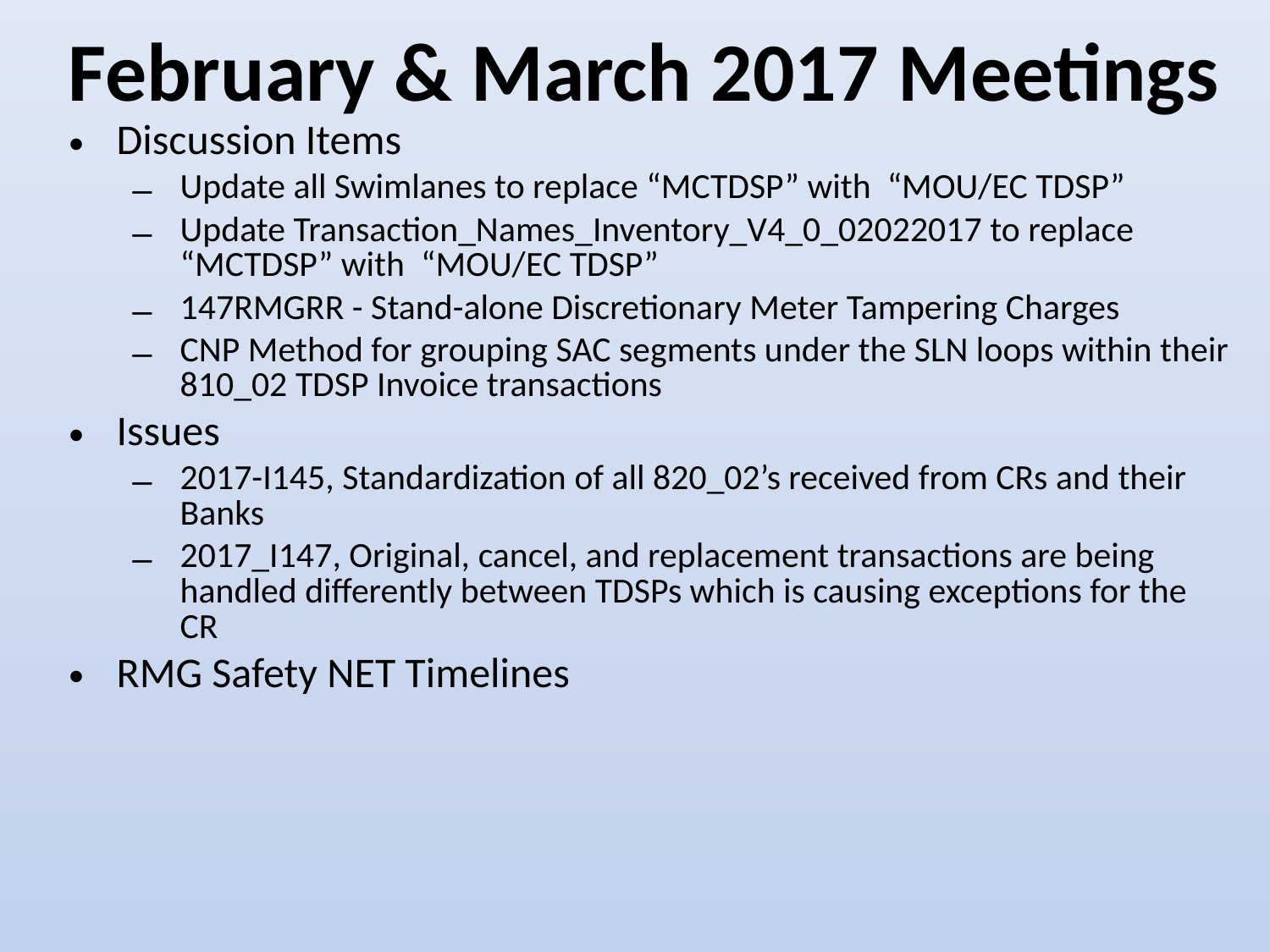

February & March 2017 Meetings
Discussion Items
Update all Swimlanes to replace “MCTDSP” with  “MOU/EC TDSP”
Update Transaction_Names_Inventory_V4_0_02022017 to replace “MCTDSP” with  “MOU/EC TDSP”
147RMGRR - Stand-alone Discretionary Meter Tampering Charges
CNP Method for grouping SAC segments under the SLN loops within their 810_02 TDSP Invoice transactions
Issues
2017-I145, Standardization of all 820_02’s received from CRs and their Banks
2017_I147, Original, cancel, and replacement transactions are being handled differently between TDSPs which is causing exceptions for the CR
RMG Safety NET Timelines